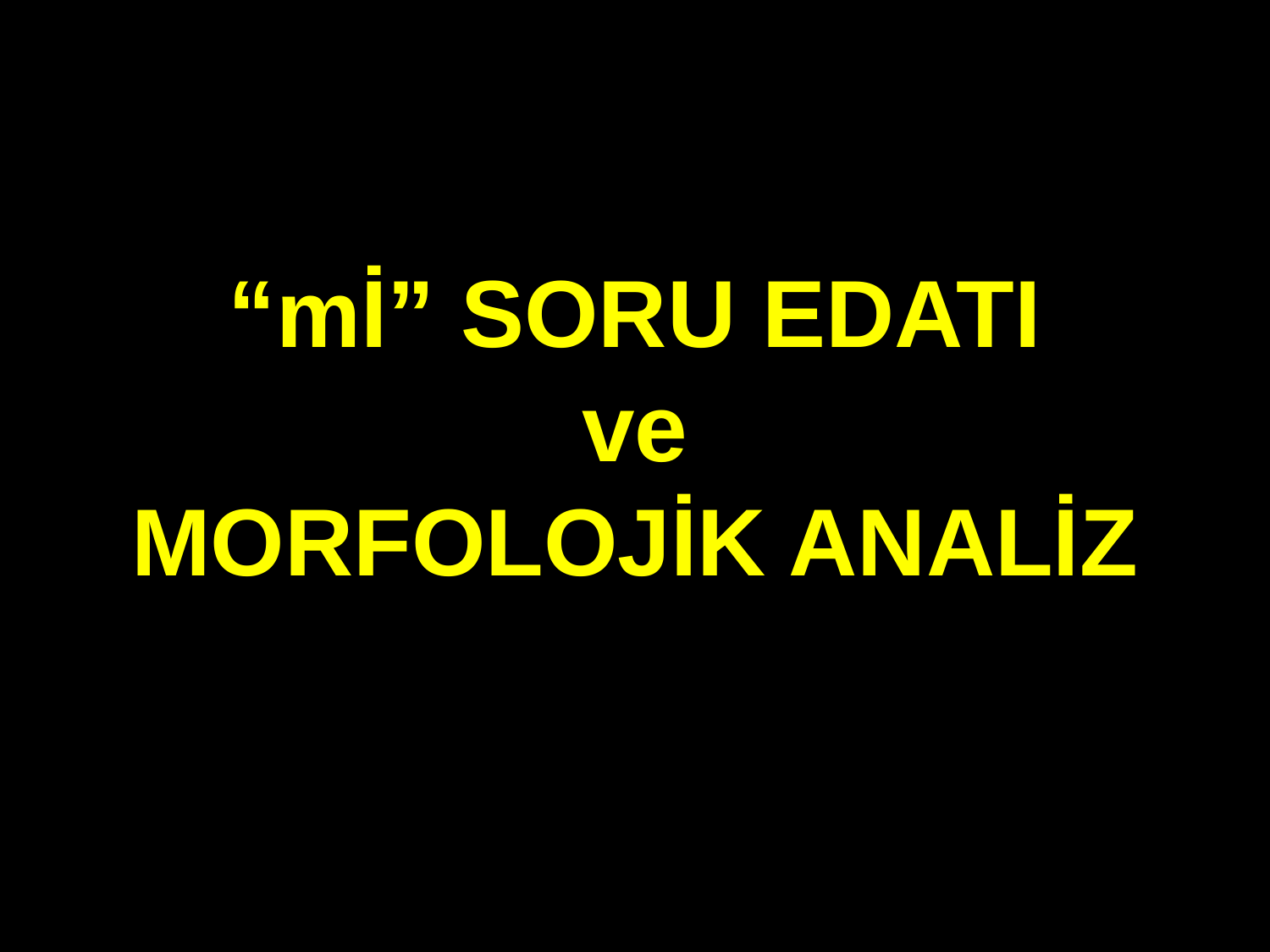

# “mİ” SORU EDATI ve MORFOLOJİK ANALİZ